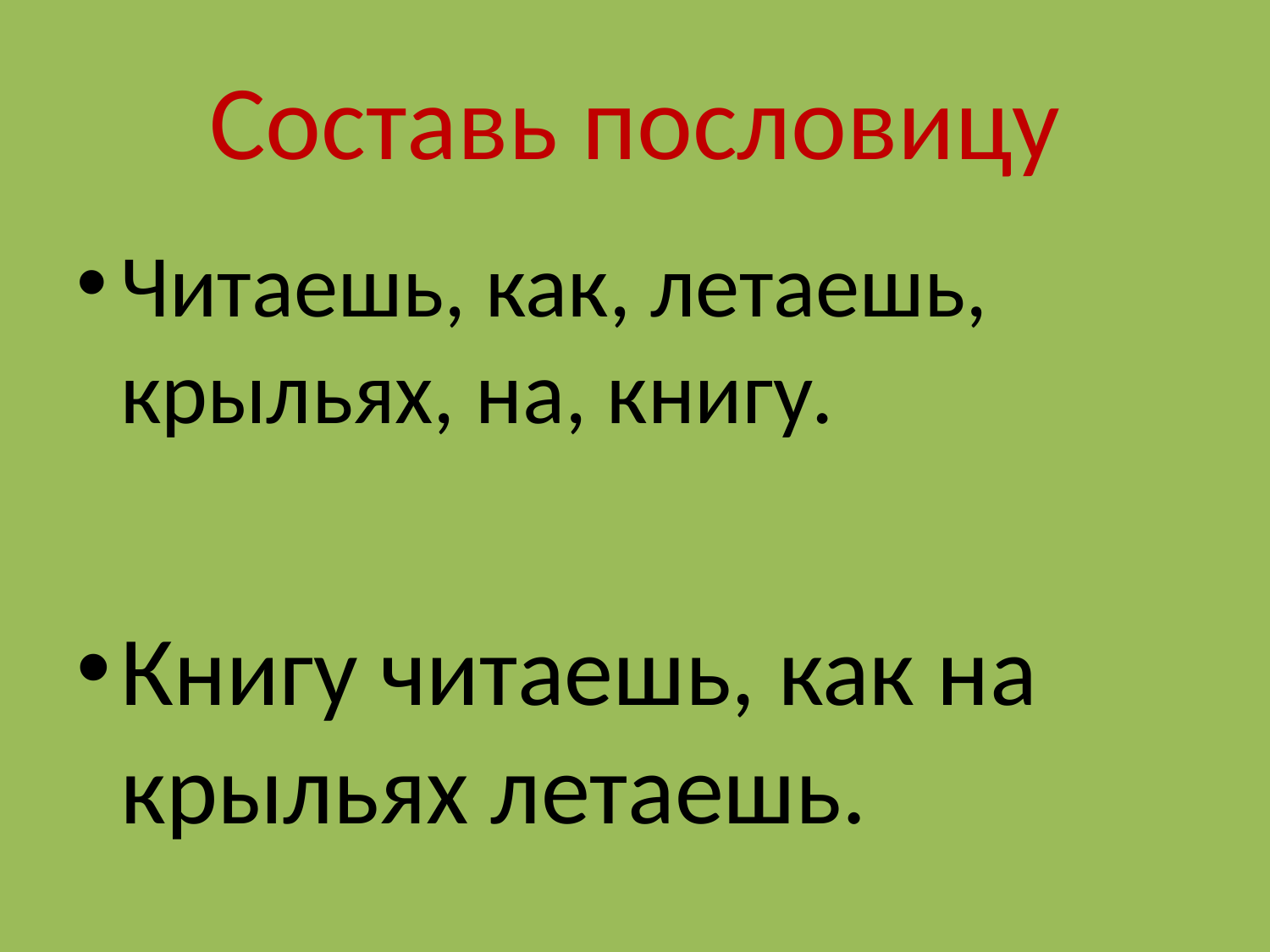

# Составь пословицу
Читаешь, как, летаешь, крыльях, на, книгу.

Книгу читаешь, как на крыльях летаешь.